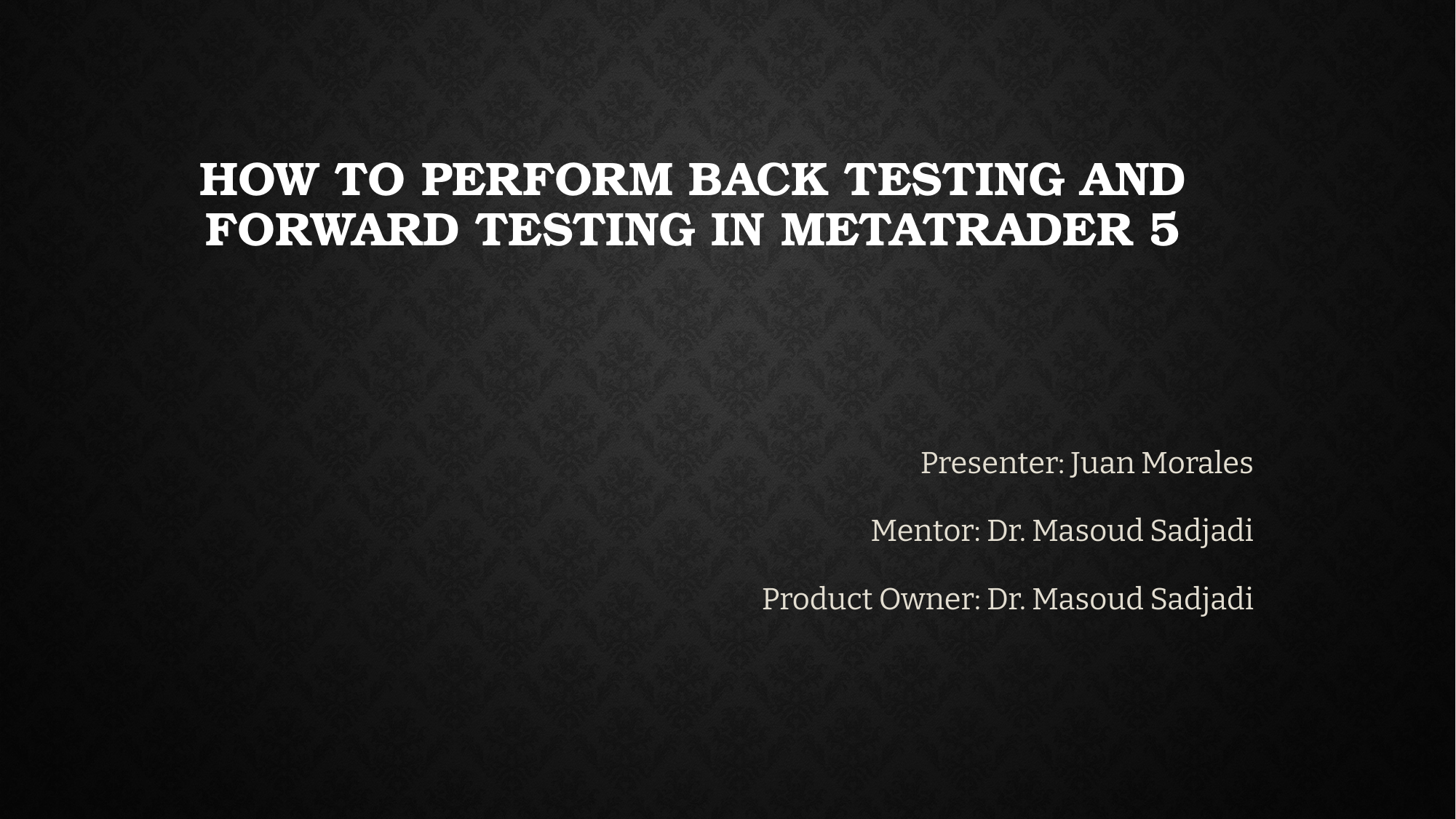

# HOW TO perform Back Testing and Forward testing IN Metatrader 5
Presenter: Juan Morales
Mentor: Dr. Masoud Sadjadi
Product Owner: Dr. Masoud Sadjadi